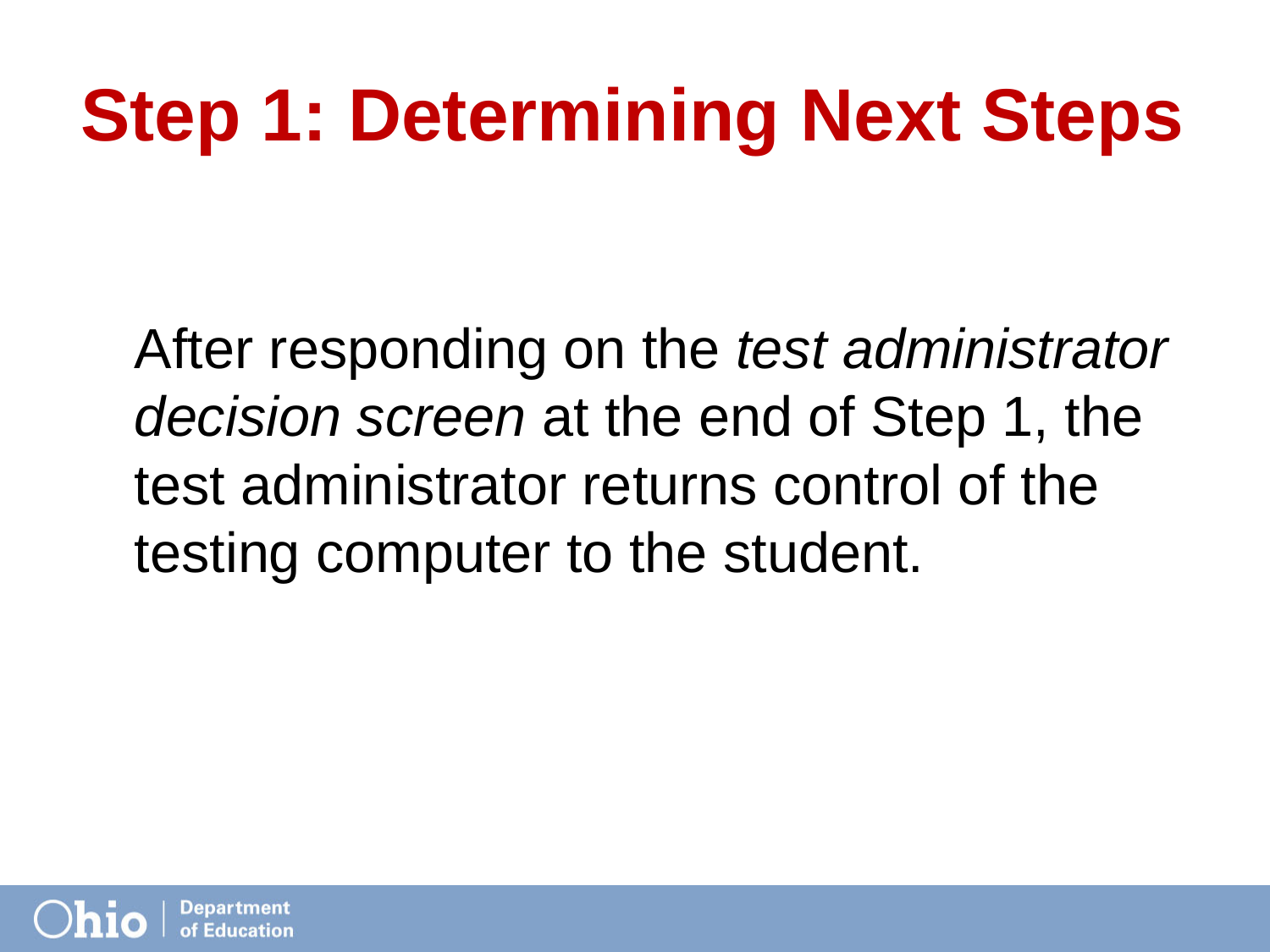

# Step 1: Determining Next Steps
After responding on the test administrator decision screen at the end of Step 1, the test administrator returns control of the testing computer to the student.